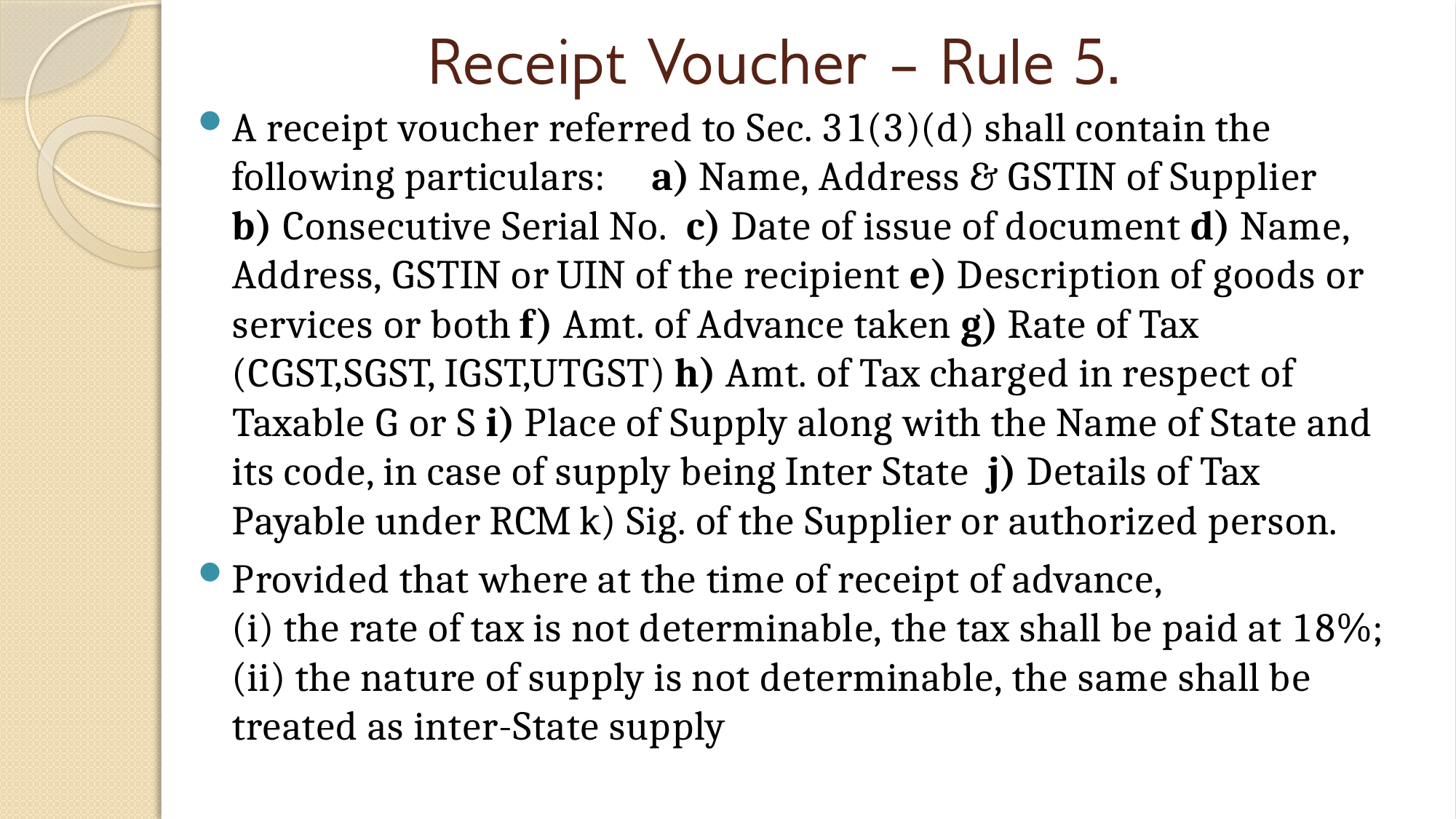

# Receipt Voucher – Rule 5.
A receipt voucher referred to Sec. 31(3)(d) shall contain the following particulars:     a) Name, Address & GSTIN of Supplier    b) Consecutive Serial No.  c) Date of issue of document d) Name, Address, GSTIN or UIN of the recipient e) Description of goods or services or both f) Amt. of Advance taken g) Rate of Tax (CGST,SGST, IGST,UTGST) h) Amt. of Tax charged in respect of Taxable G or S i) Place of Supply along with the Name of State and its code, in case of supply being Inter State  j) Details of Tax Payable under RCM k) Sig. of the Supplier or authorized person.
Provided that where at the time of receipt of advance,                     (i) the rate of tax is not determinable, the tax shall be paid at 18%; (ii) the nature of supply is not determinable, the same shall be treated as inter-State supply